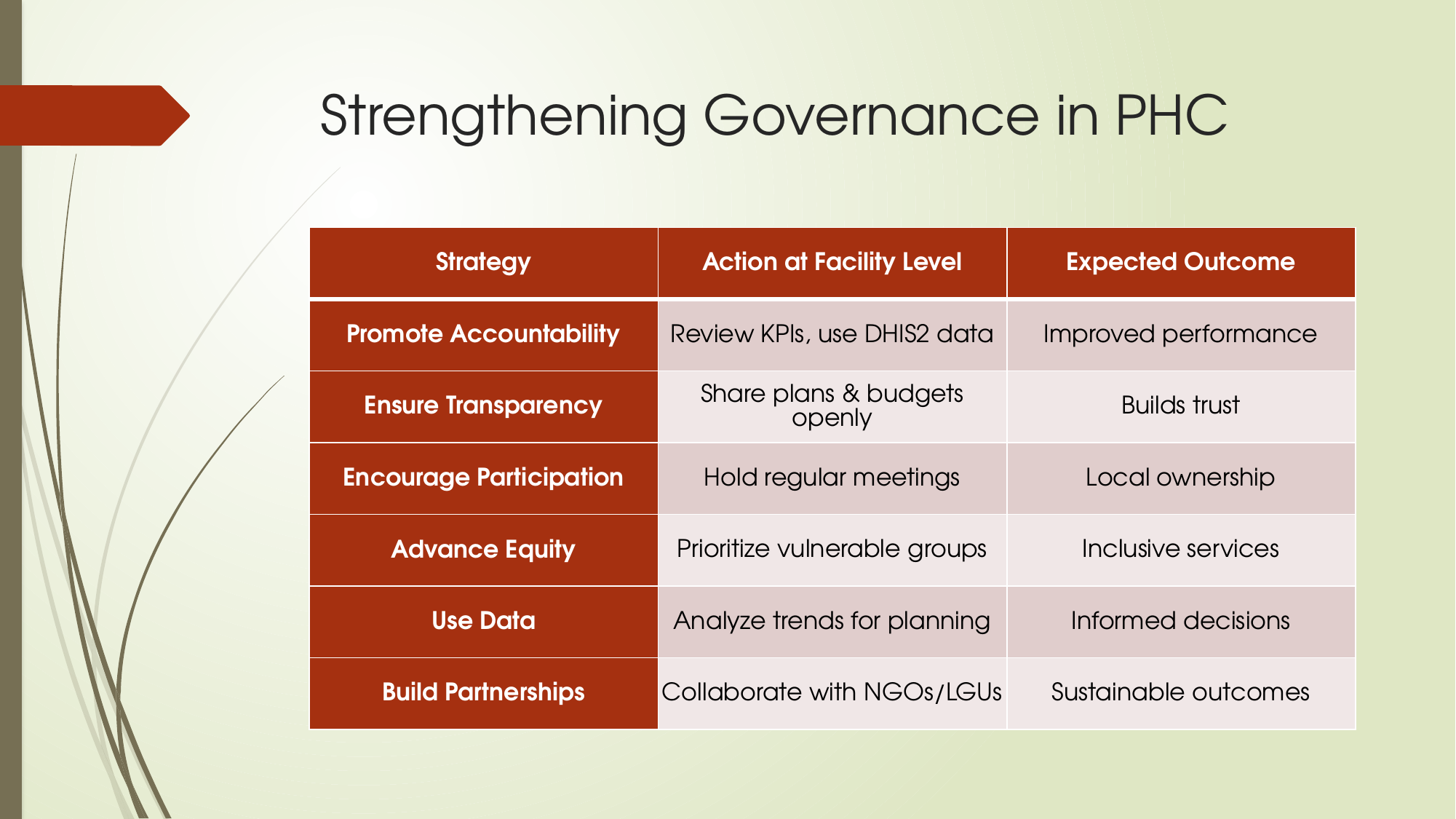

# Strengthening Governance in PHC
| Strategy | Action at Facility Level | Expected Outcome |
| --- | --- | --- |
| Promote Accountability | Review KPIs, use DHIS2 data | Improved performance |
| Ensure Transparency | Share plans & budgets openly | Builds trust |
| Encourage Participation | Hold regular meetings | Local ownership |
| Advance Equity | Prioritize vulnerable groups | Inclusive services |
| Use Data | Analyze trends for planning | Informed decisions |
| Build Partnerships | Collaborate with NGOs/LGUs | Sustainable outcomes |